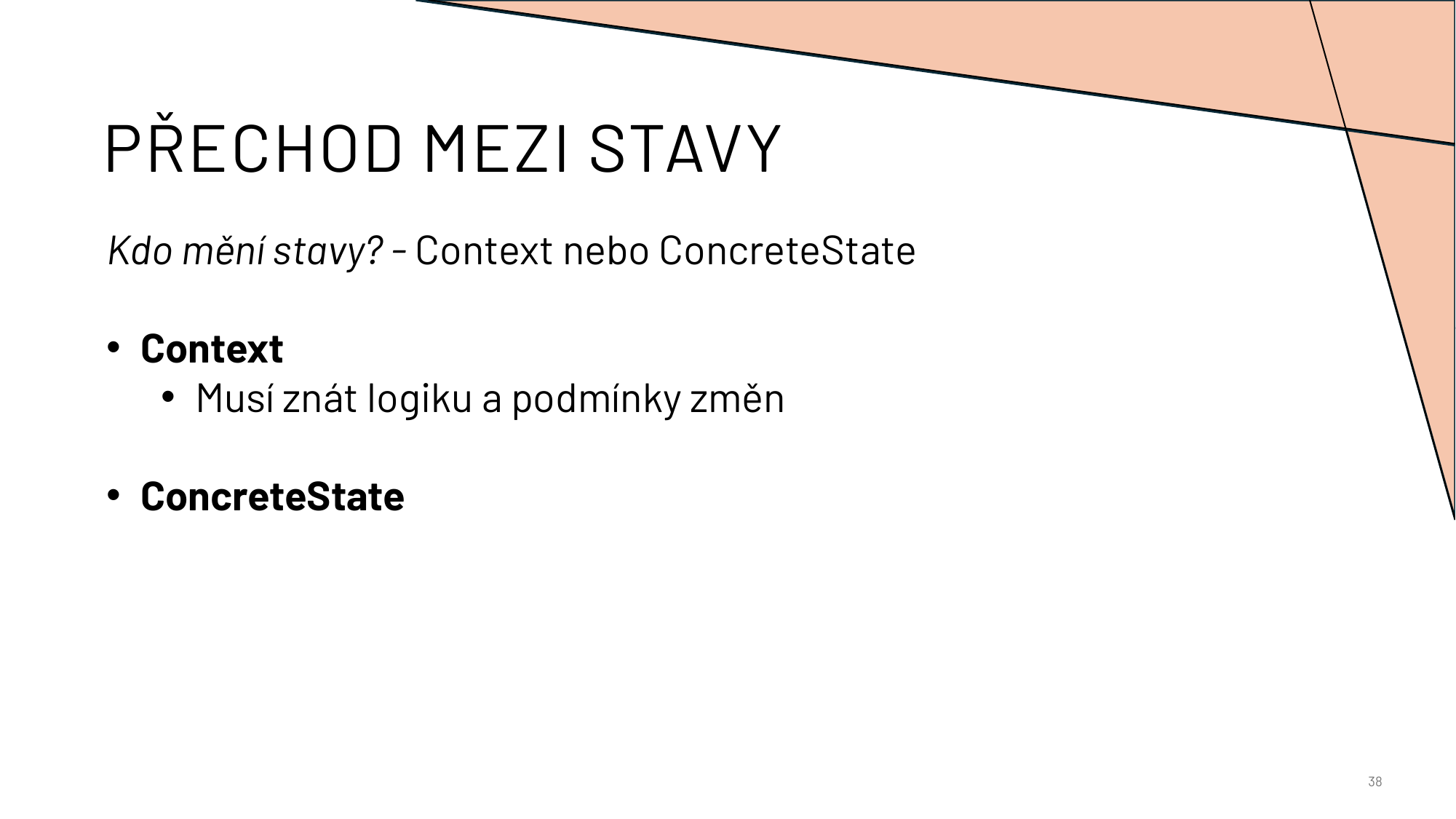

# PŘECHOD MEZI STAVY

Kdo mění stavy? - Context nebo ConcreteState

Context
Musí znát logiku a podmínky změn

ConcreteState
38